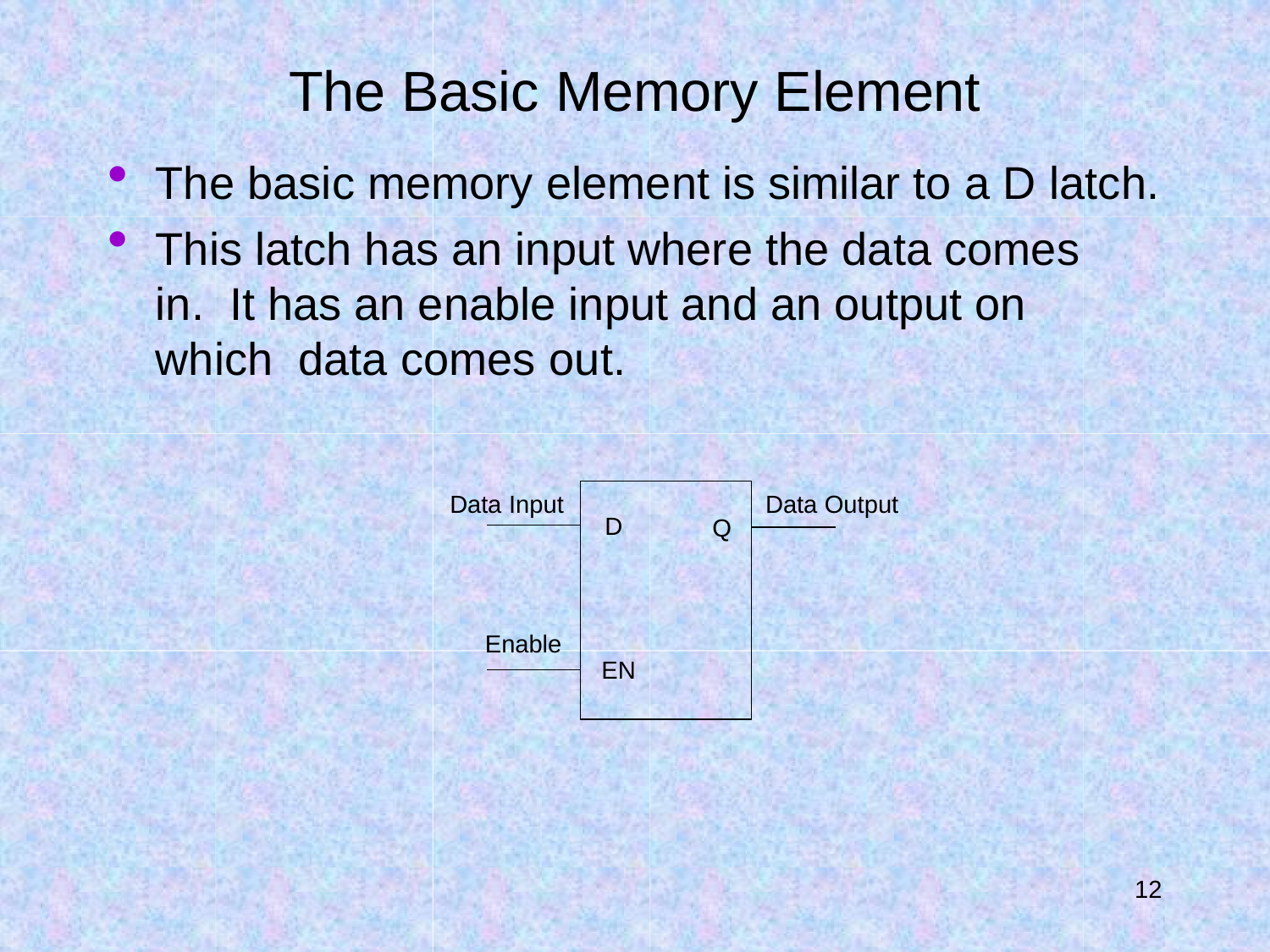

# The Basic Memory Element
The basic memory element is similar to a D latch.
This latch has an input where the data comes in.  It has an enable input and an output on which  data comes out.

Data Input
Data Output
D
Q

Enable
EN

12